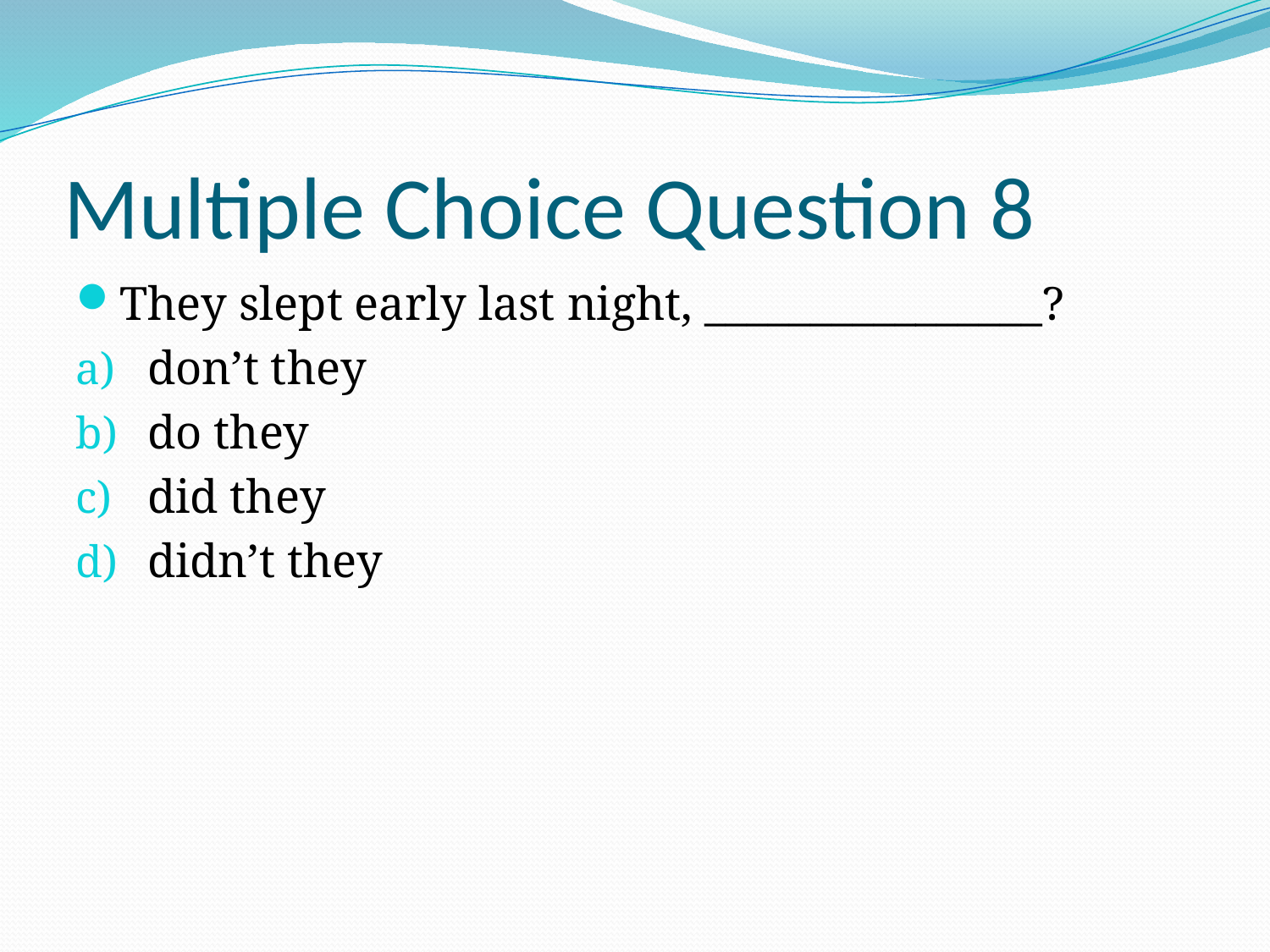

# Multiple Choice Question 8
They slept early last night, ________________?
don’t they
do they
did they
didn’t they